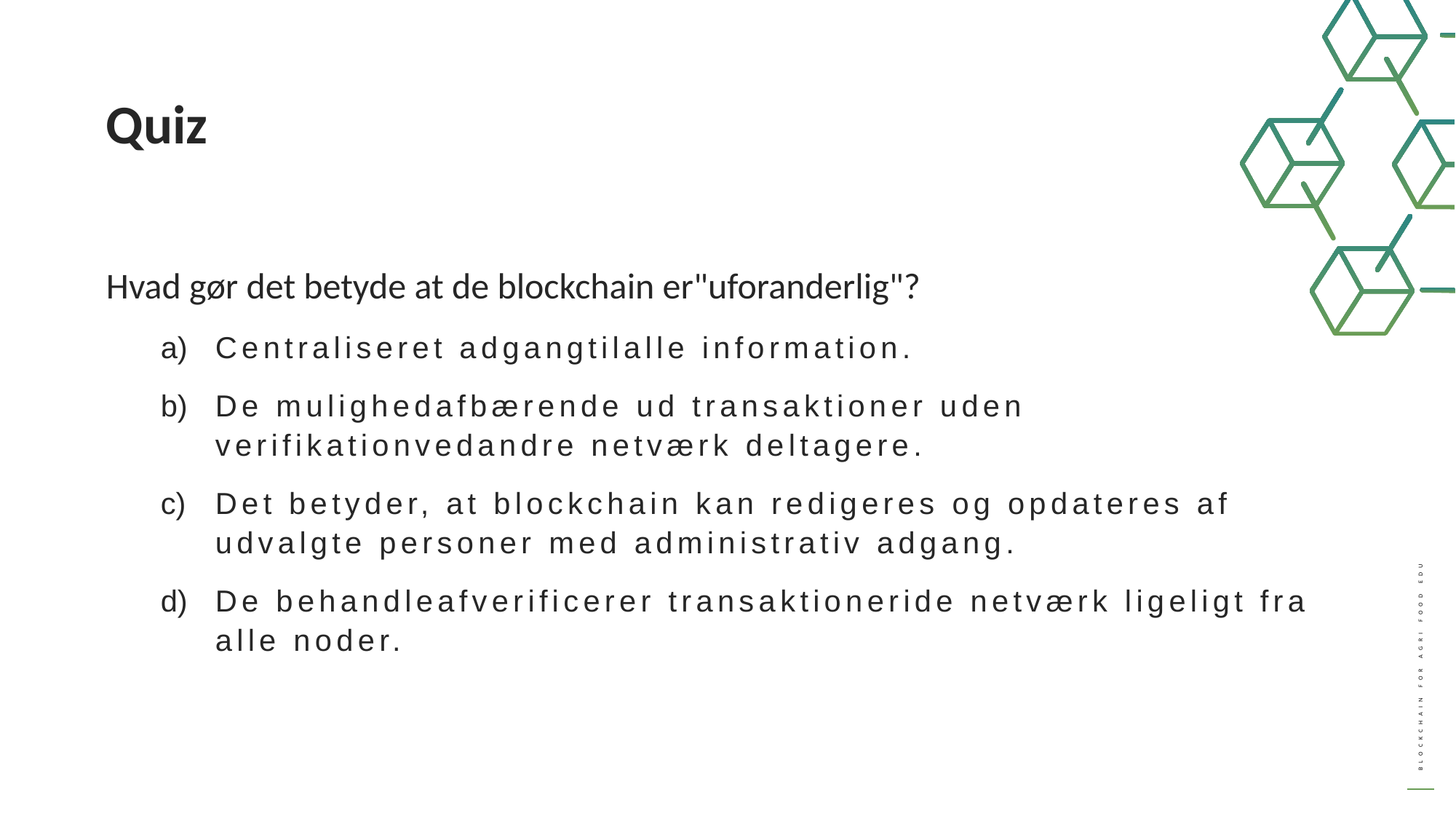

Quiz
Hvad gør det betyde at de blockchain er"uforanderlig"?
Centraliseret adgangtilalle information.
De mulighedafbærende ud transaktioner uden verifikationvedandre netværk deltagere.
Det betyder, at blockchain kan redigeres og opdateres af udvalgte personer med administrativ adgang.
De behandleafverificerer transaktioneride netværk ligeligt fra alle noder.